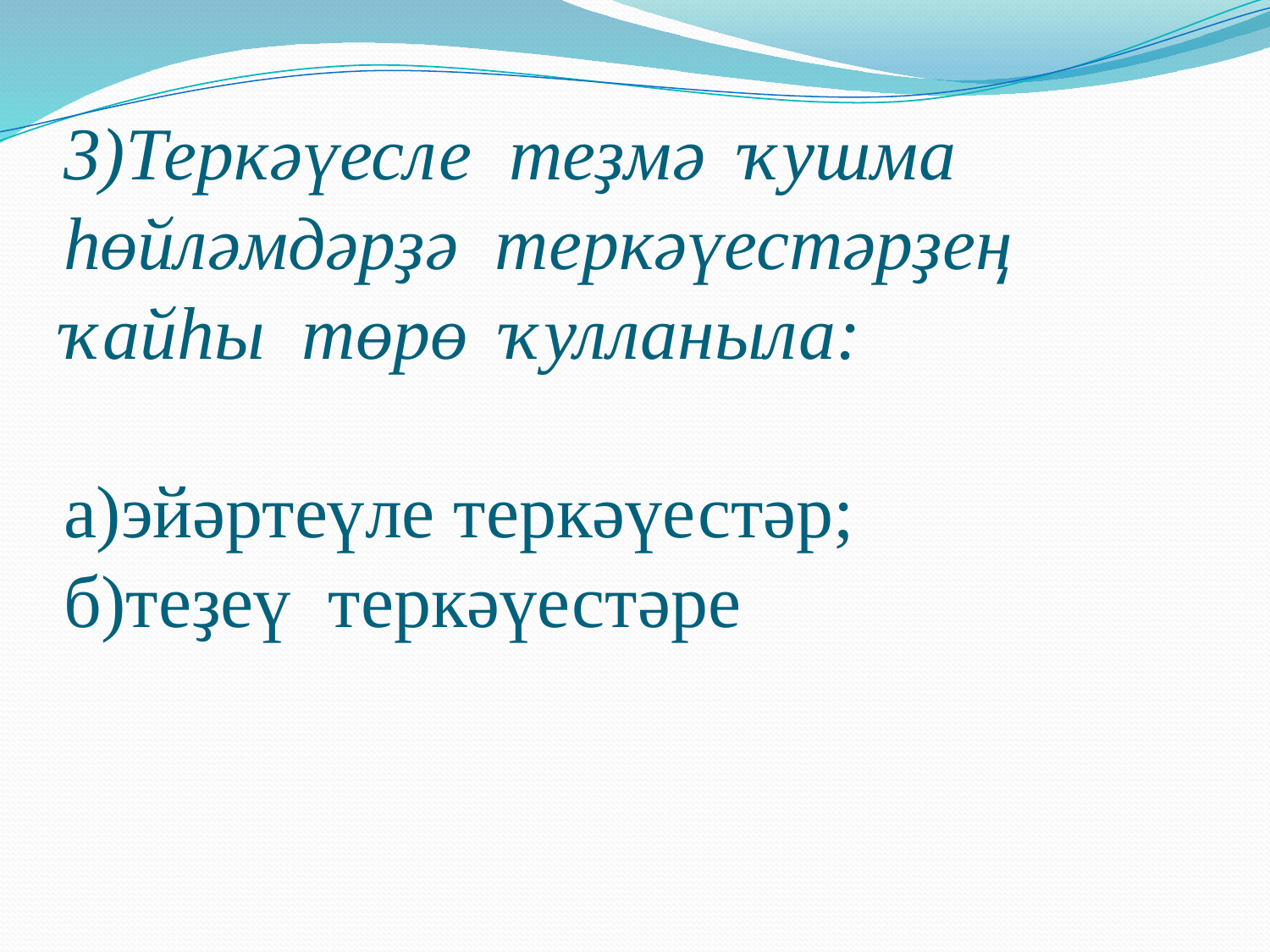

# 3)Теркәүесле  теҙмә  ҡушма  һөйләмдәрҙә  теркәүестәрҙең  ҡайһы  төрө  ҡулланыла: а)эйәртеүле теркәүестәр; б)теҙеү  теркәүестәре